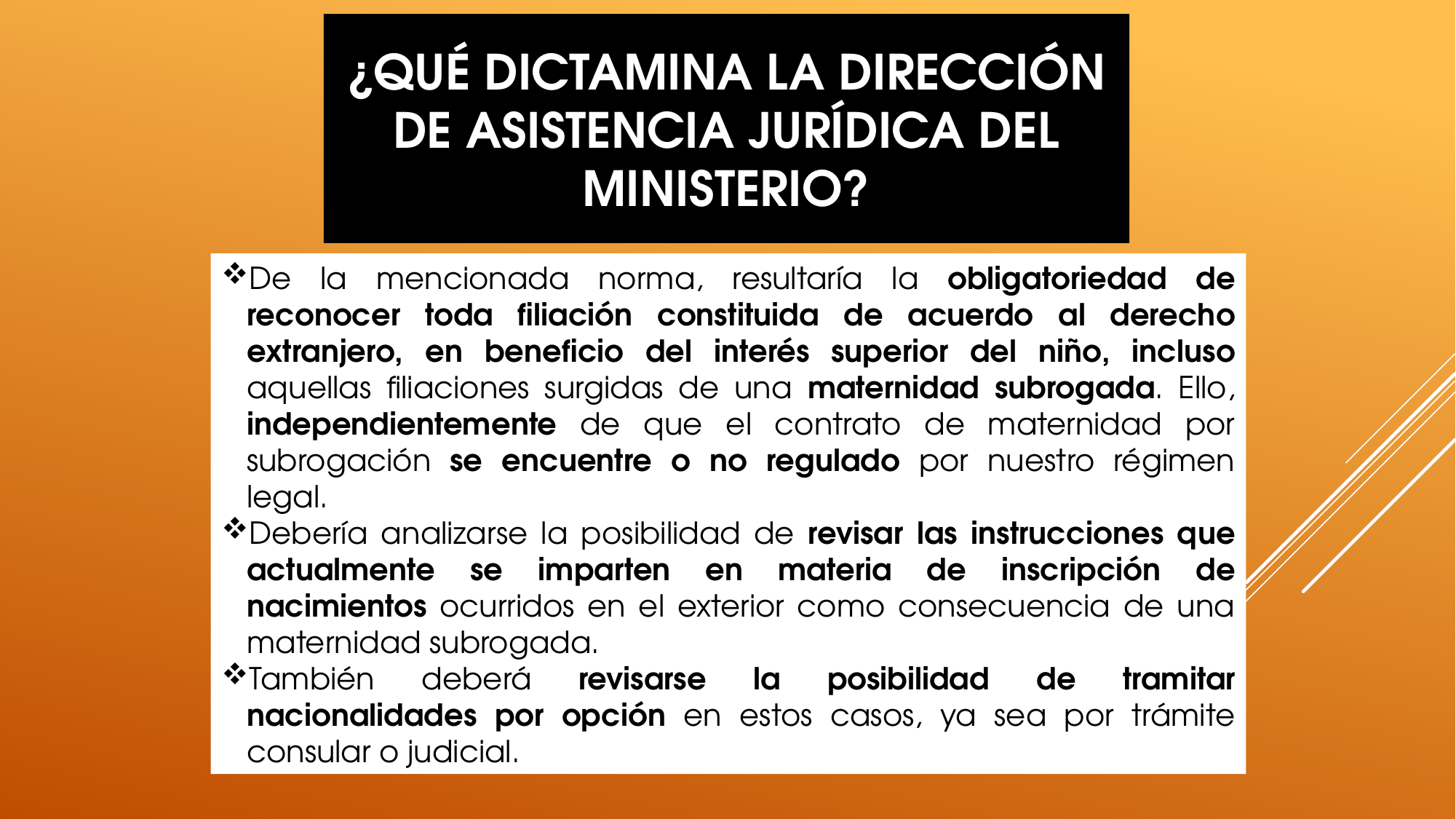

# ¿Qué DICTAMINA la dirección de asistencia jurídica del ministerio?
De la mencionada norma, resultaría la obligatoriedad de reconocer toda filiación constituida de acuerdo al derecho extranjero, en beneficio del interés superior del niño, incluso aquellas filiaciones surgidas de una maternidad subrogada. Ello, independientemente de que el contrato de maternidad por subrogación se encuentre o no regulado por nuestro régimen legal.
Debería analizarse la posibilidad de revisar las instrucciones que actualmente se imparten en materia de inscripción de nacimientos ocurridos en el exterior como consecuencia de una maternidad subrogada.
También deberá revisarse la posibilidad de tramitar nacionalidades por opción en estos casos, ya sea por trámite consular o judicial.